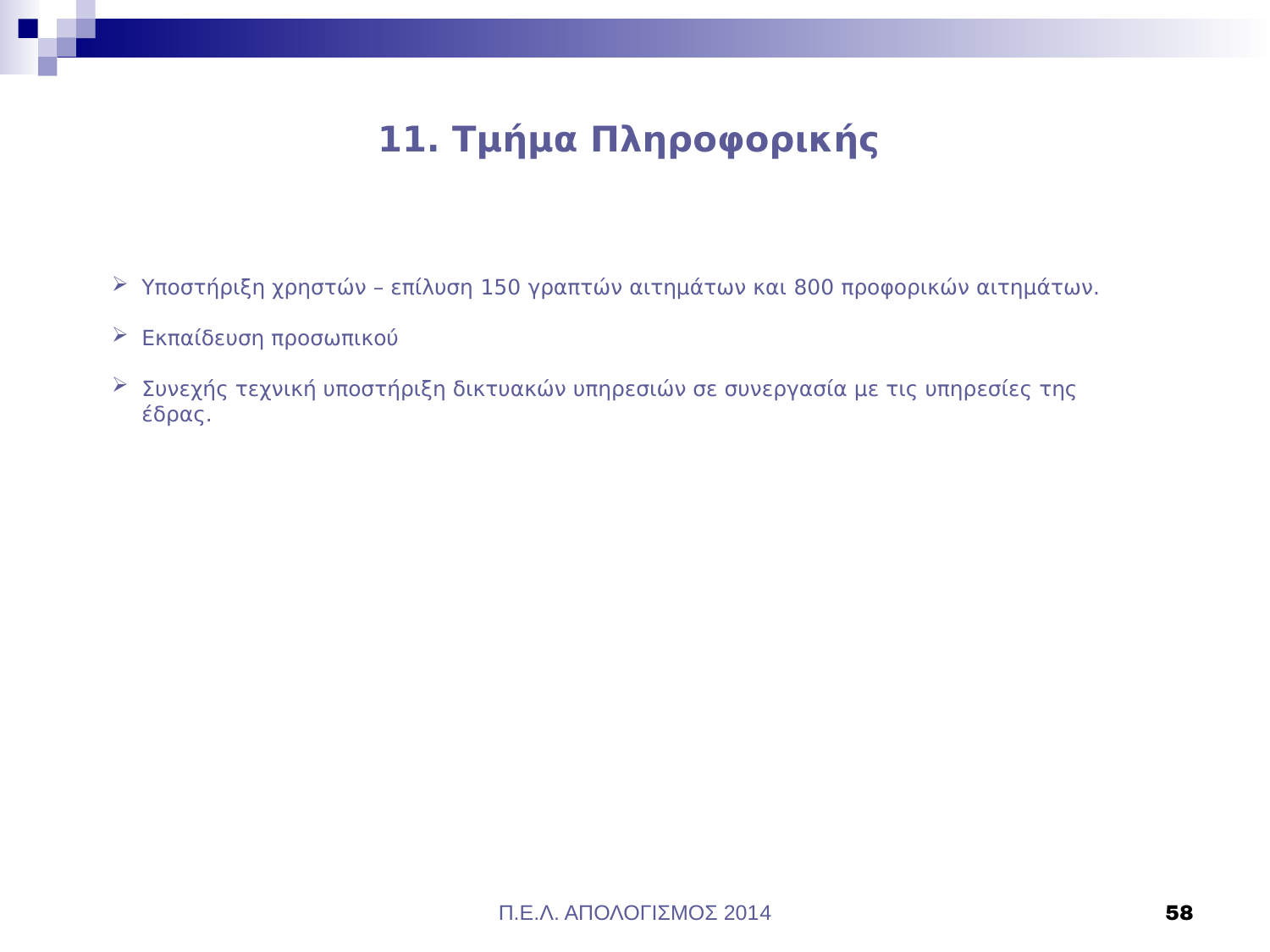

# 11. Τμήμα Πληροφορικής

Υποστήριξη χρηστών – επίλυση 150 γραπτών αιτημάτων και 800 προφορικών αιτημάτων.

Εκπαίδευση προσωπικού

Συνεχής τεχνική υποστήριξη δικτυακών υπηρεσιών σε συνεργασία με τις υπηρεσίες της έδρας.
Π.Ε.Λ. ΑΠΟΛΟΓΙΣΜΟΣ 2014
58